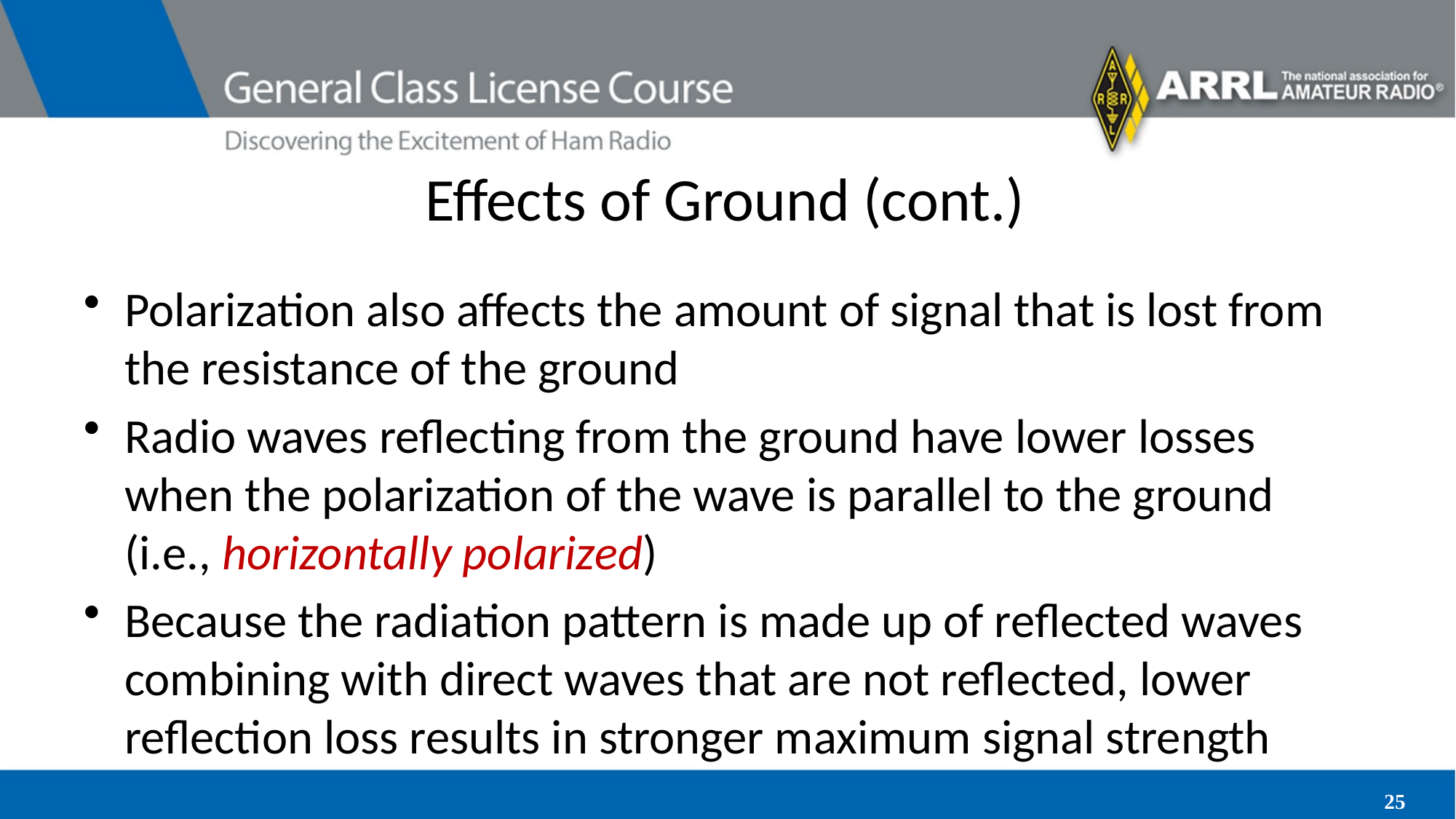

# Effects of Ground (cont.)
Polarization also affects the amount of signal that is lost from the resistance of the ground
Radio waves reflecting from the ground have lower losses when the polarization of the wave is parallel to the ground (i.e., horizontally polarized)
Because the radiation pattern is made up of reflected waves combining with direct waves that are not reflected, lower reflection loss results in stronger maximum signal strength